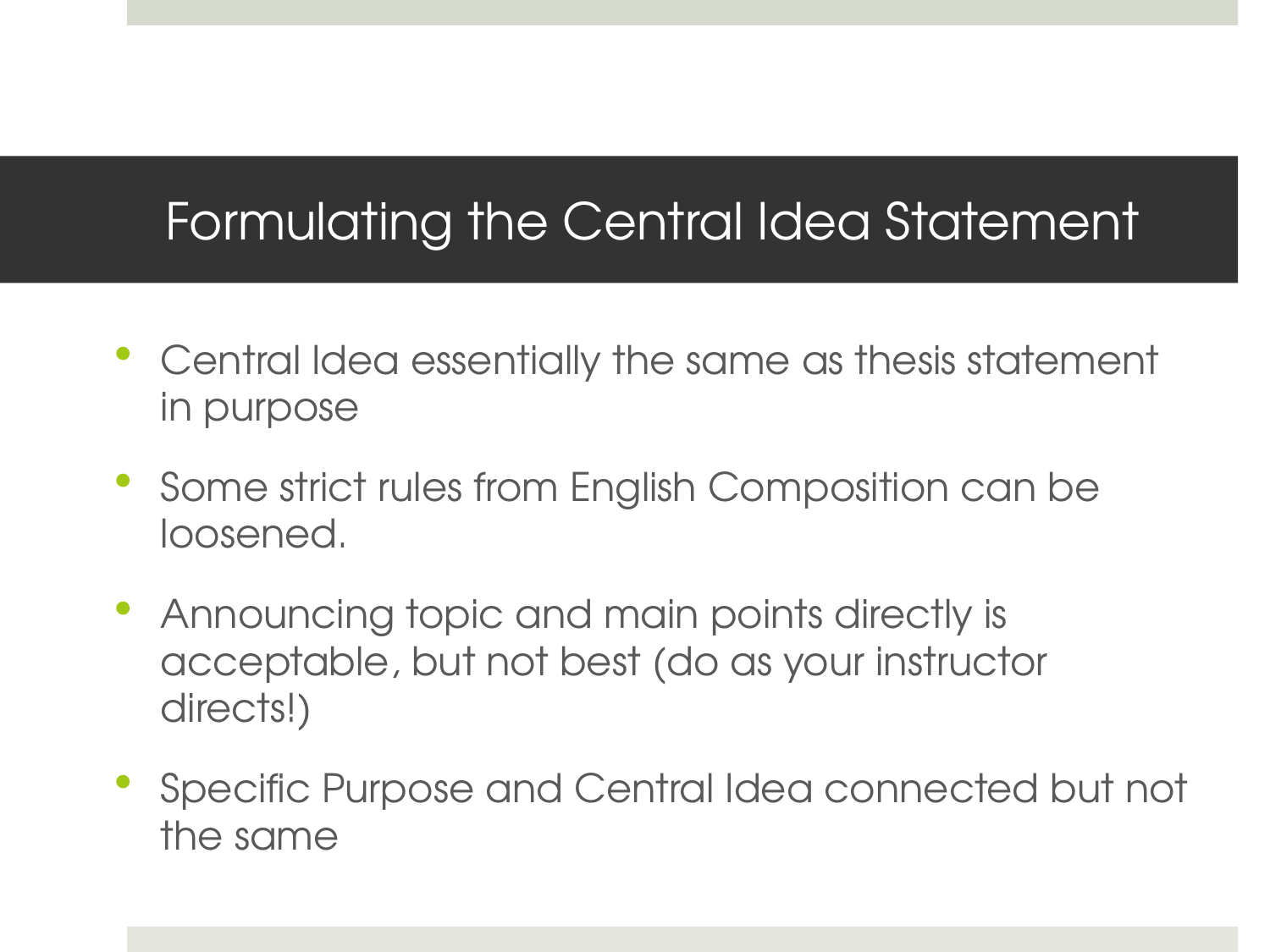

# Formulating the Central Idea Statement
Central Idea essentially the same as thesis statement in purpose
Some strict rules from English Composition can be loosened.
Announcing topic and main points directly is acceptable, but not best (do as your instructor directs!)
Specific Purpose and Central Idea connected but not the same